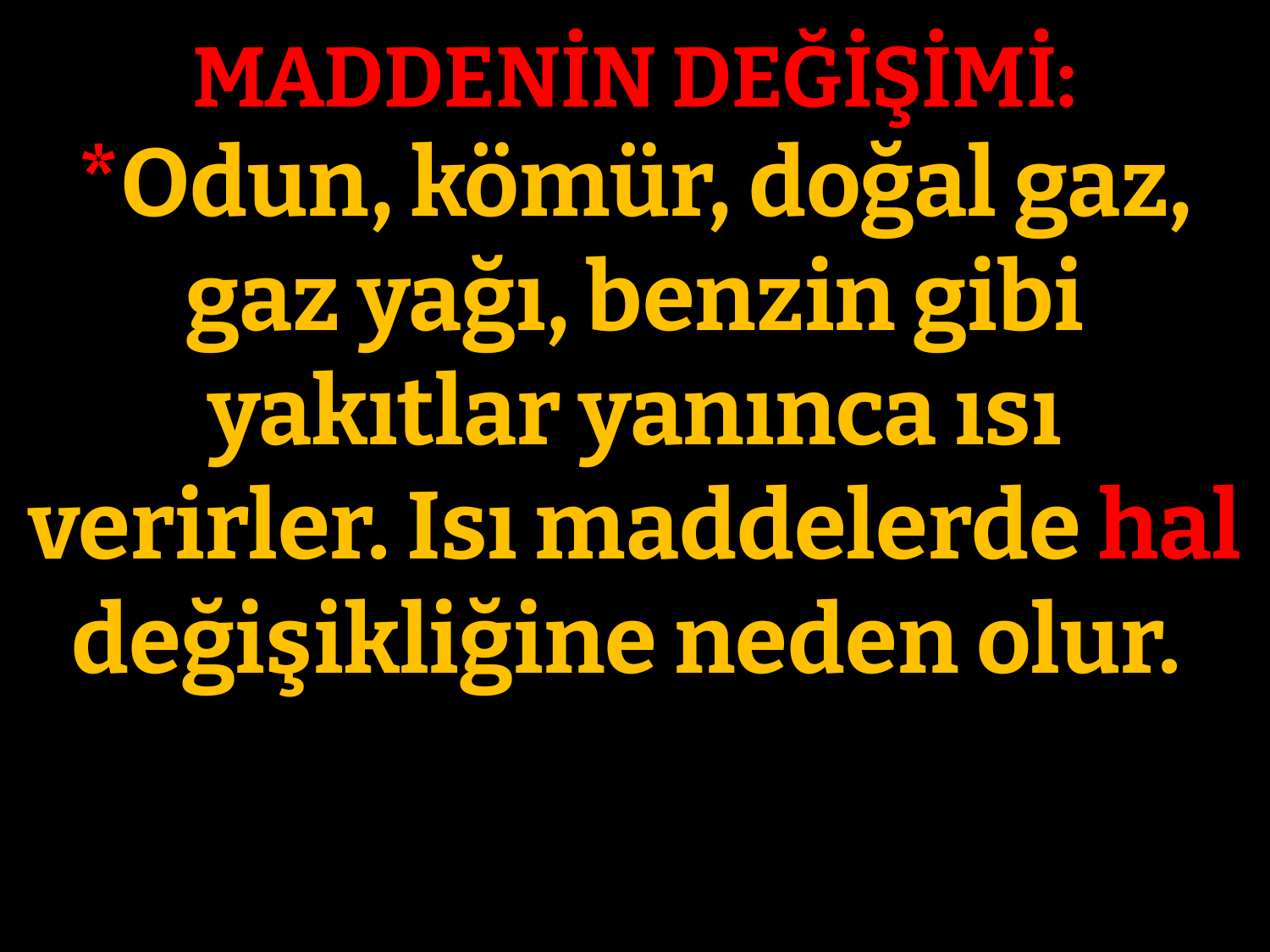

MADDENİN DEĞİŞİMİ:
*Odun, kömür, doğal gaz, gaz yağı, benzin gibi yakıtlar yanınca ısı verirler. Isı maddelerde hal değişikliğine neden olur.